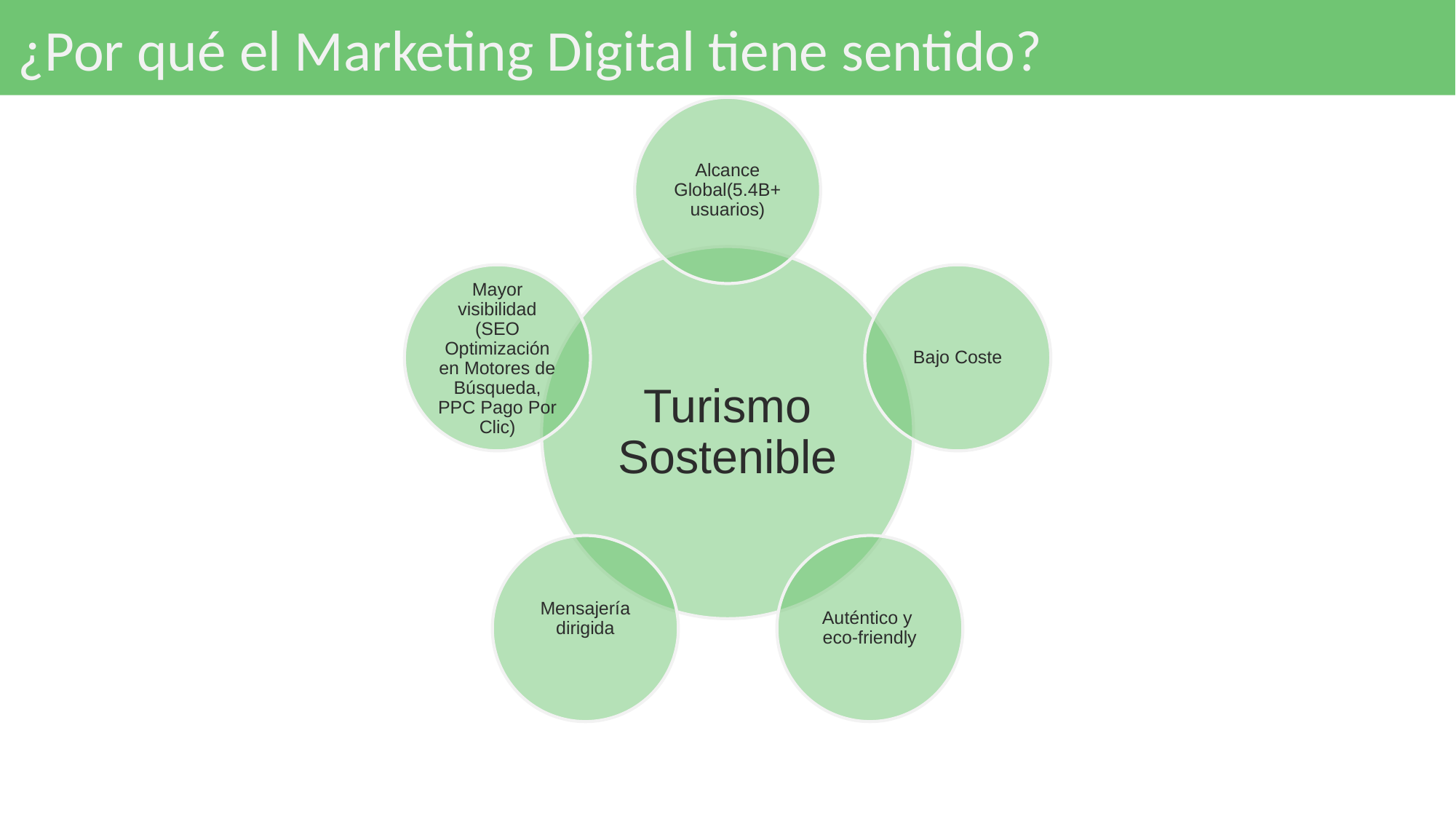

# ¿Por qué el Marketing Digital tiene sentido?

Alcance Global(5.4B+ usuarios)

Mayor visibilidad (SEO Optimización en Motores de Búsqueda, PPC Pago Por Clic)

Bajo Coste
Turismo Sostenible

Mensajería dirigida

Auténtico y  eco-friendly